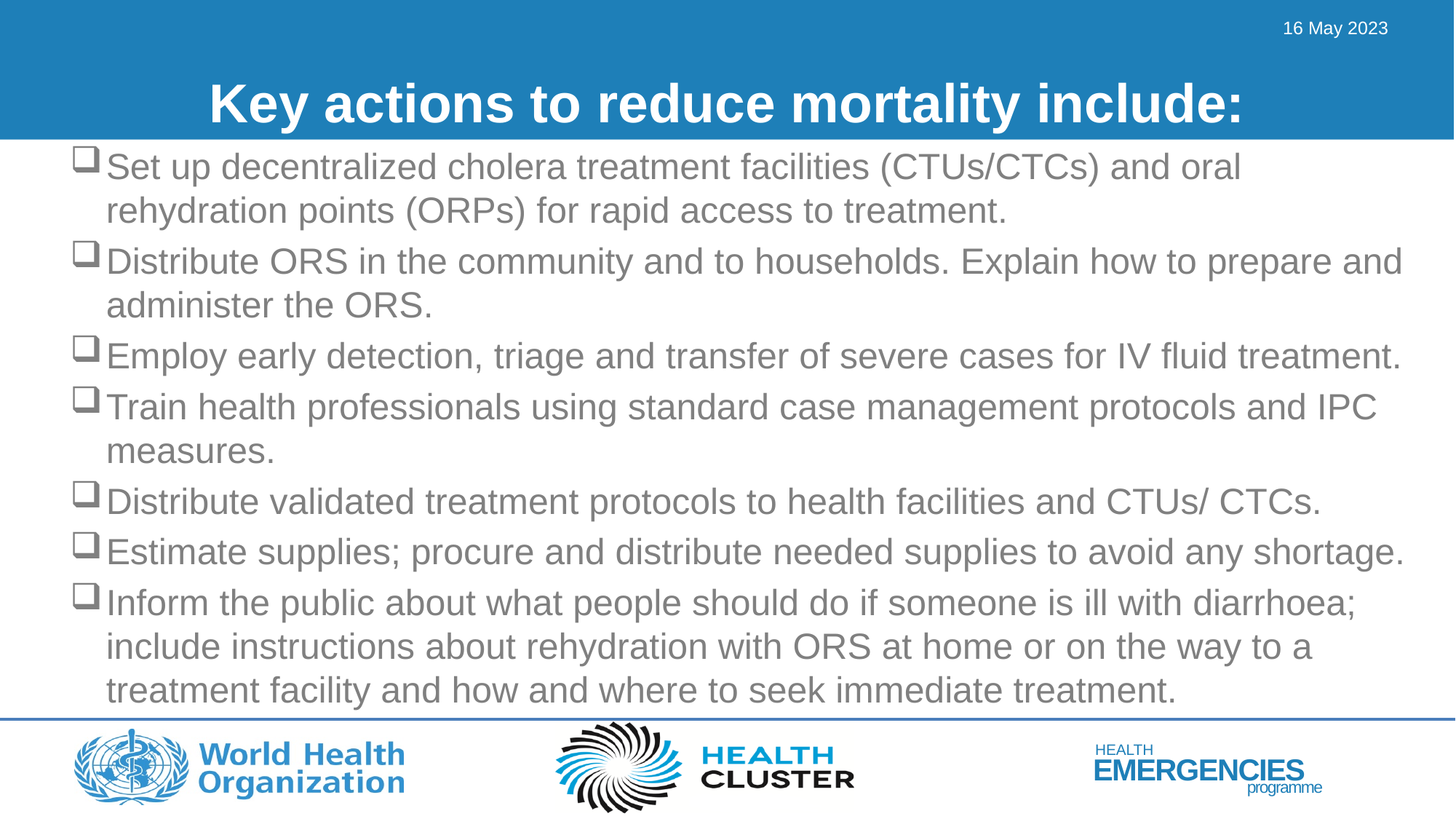

16 May 2023
# Key actions to reduce mortality include:
Set up decentralized cholera treatment facilities (CTUs/CTCs) and oral rehydration points (ORPs) for rapid access to treatment.
Distribute ORS in the community and to households. Explain how to prepare and administer the ORS.
Employ early detection, triage and transfer of severe cases for IV fluid treatment.
Train health professionals using standard case management protocols and IPC measures.
Distribute validated treatment protocols to health facilities and CTUs/ CTCs.
Estimate supplies; procure and distribute needed supplies to avoid any shortage.
Inform the public about what people should do if someone is ill with diarrhoea; include instructions about rehydration with ORS at home or on the way to a treatment facility and how and where to seek immediate treatment.